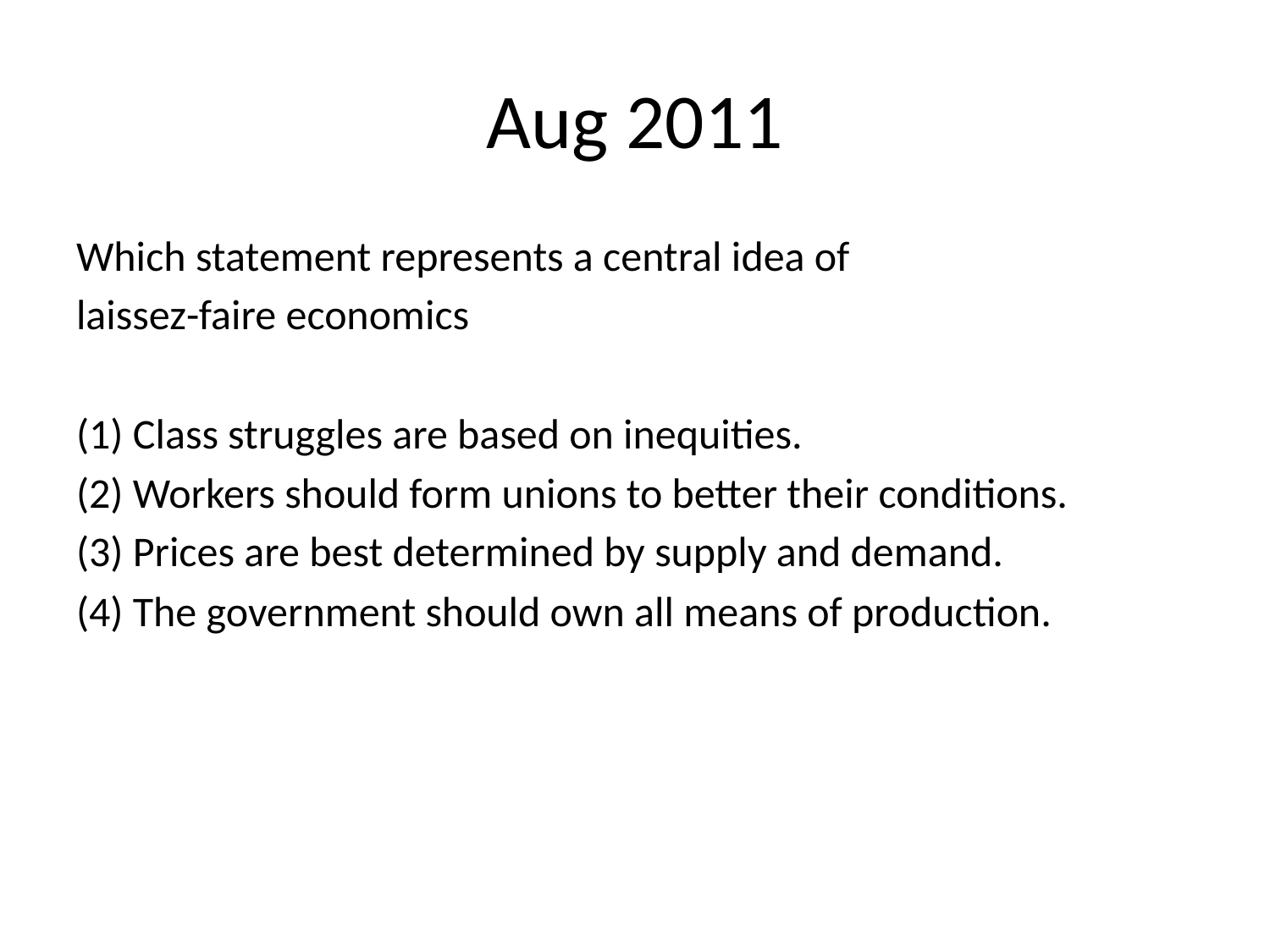

# Aug 2011
Which statement represents a central idea of
laissez-faire economics

(1) Class struggles are based on inequities.
(2) Workers should form unions to better their conditions.
(3) Prices are best determined by supply and demand.
(4) The government should own all means of production.